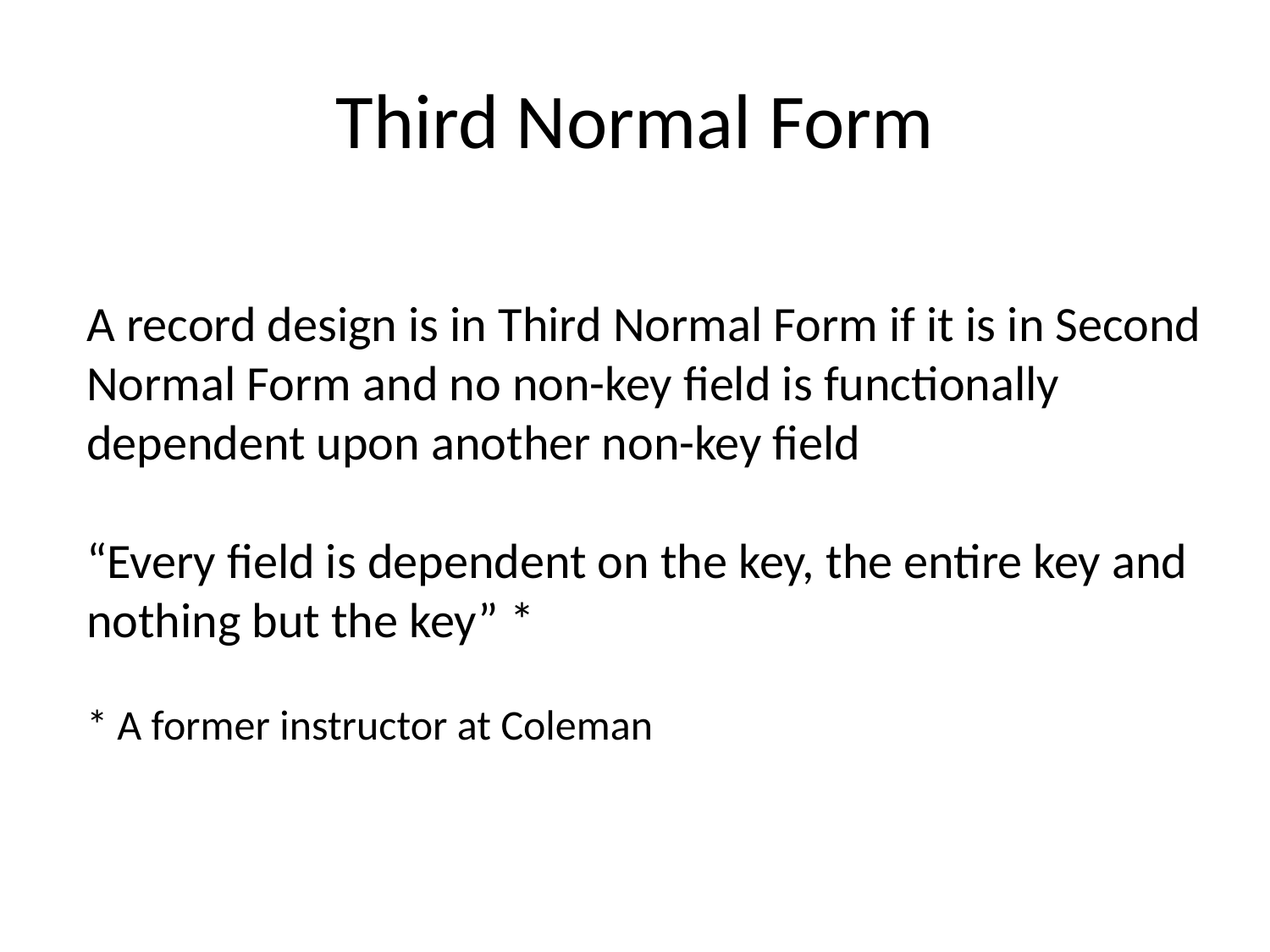

# Third Normal Form
A record design is in Third Normal Form if it is in Second Normal Form and no non-key field is functionally dependent upon another non-key field

“Every field is dependent on the key, the entire key and nothing but the key” *

* A former instructor at Coleman